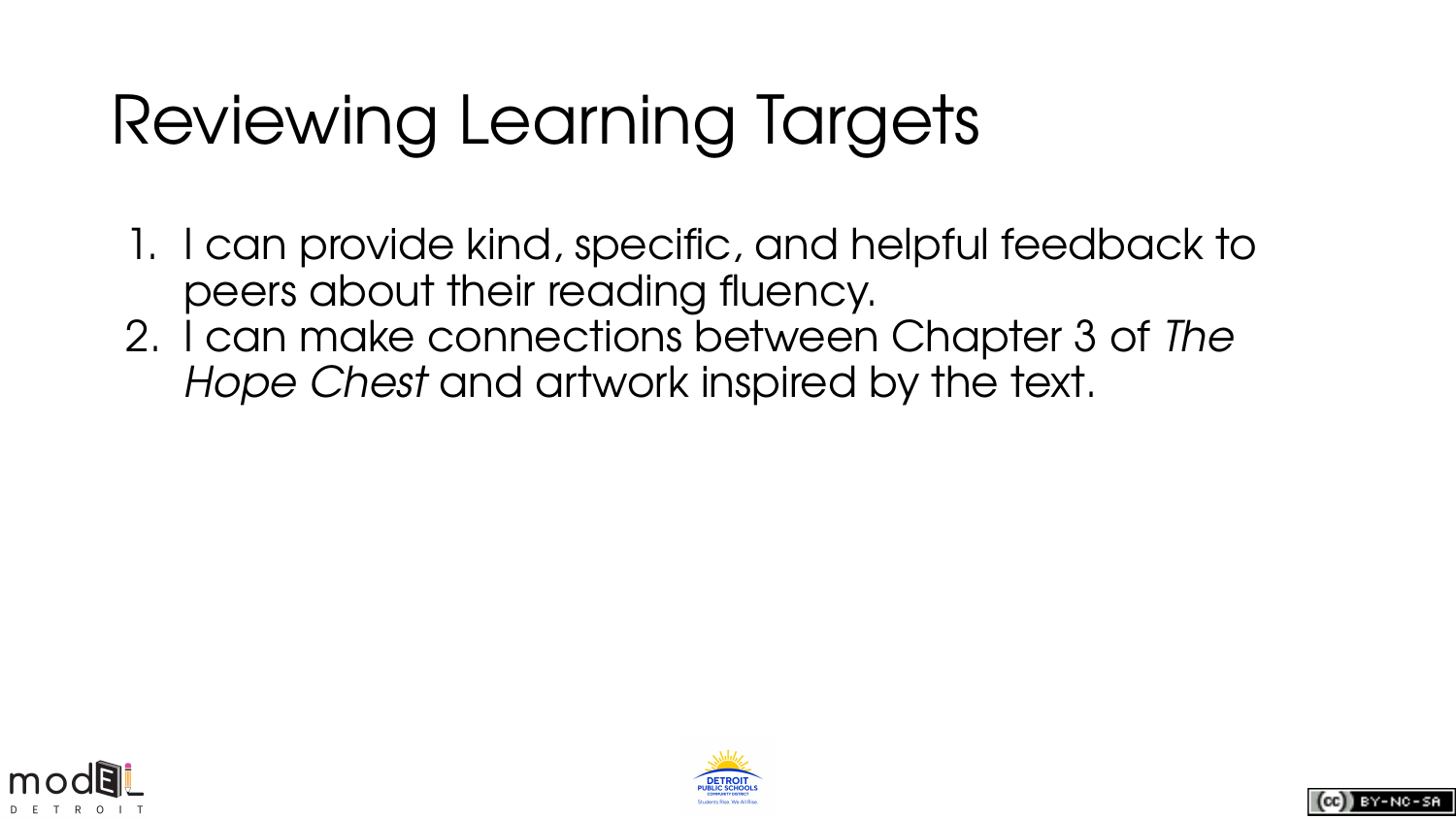

# Reviewing Learning Targets
I can provide kind, specific, and helpful feedback to peers about their reading fluency.
I can make connections between Chapter 3 of The Hope Chest and artwork inspired by the text.